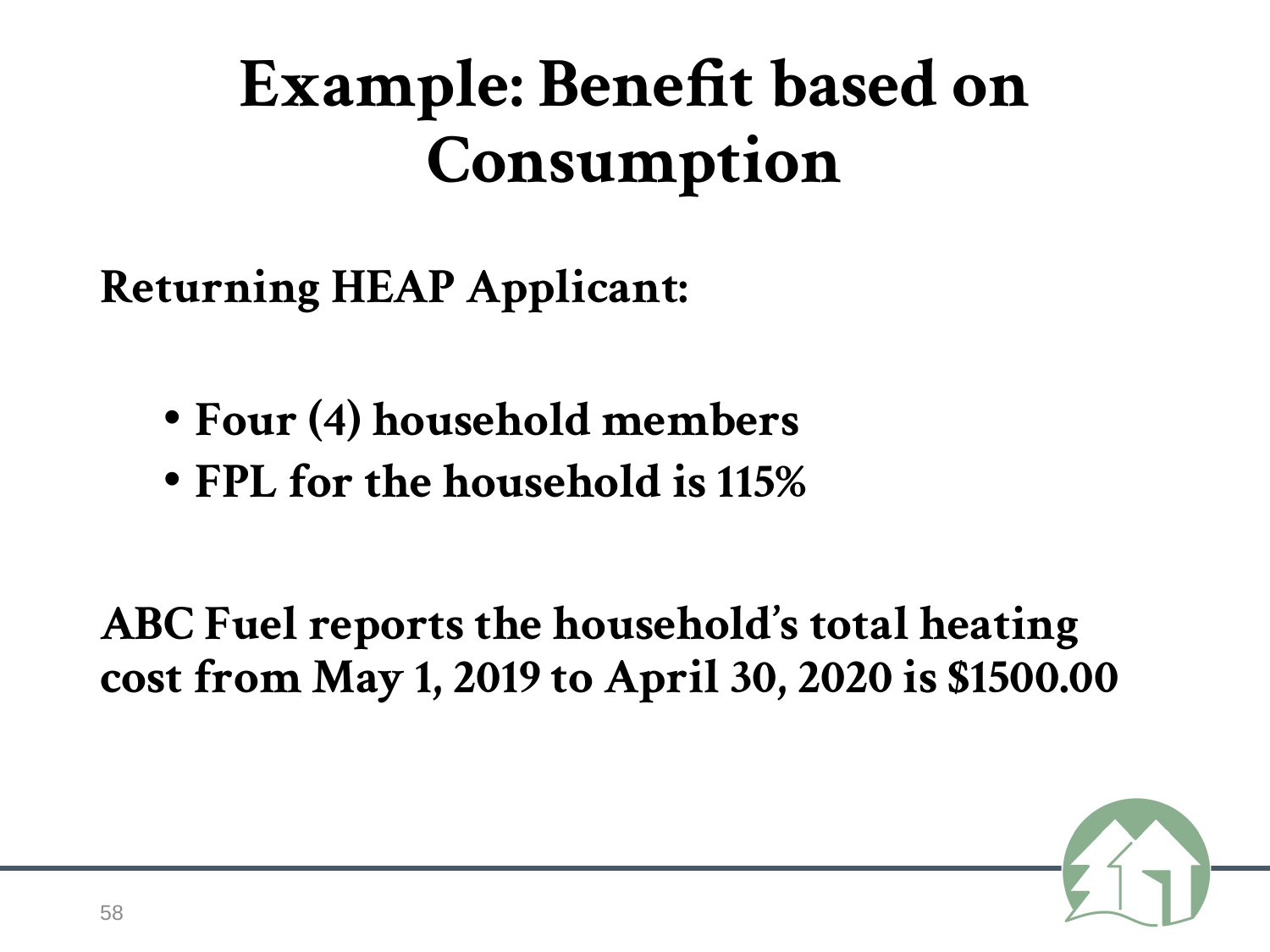

# Example: Benefit based on Consumption
Returning HEAP Applicant:

Four (4) household members
FPL for the household is 115%

ABC Fuel reports the household’s total heating cost from May 1, 2019 to April 30, 2020 is $1500.00

58